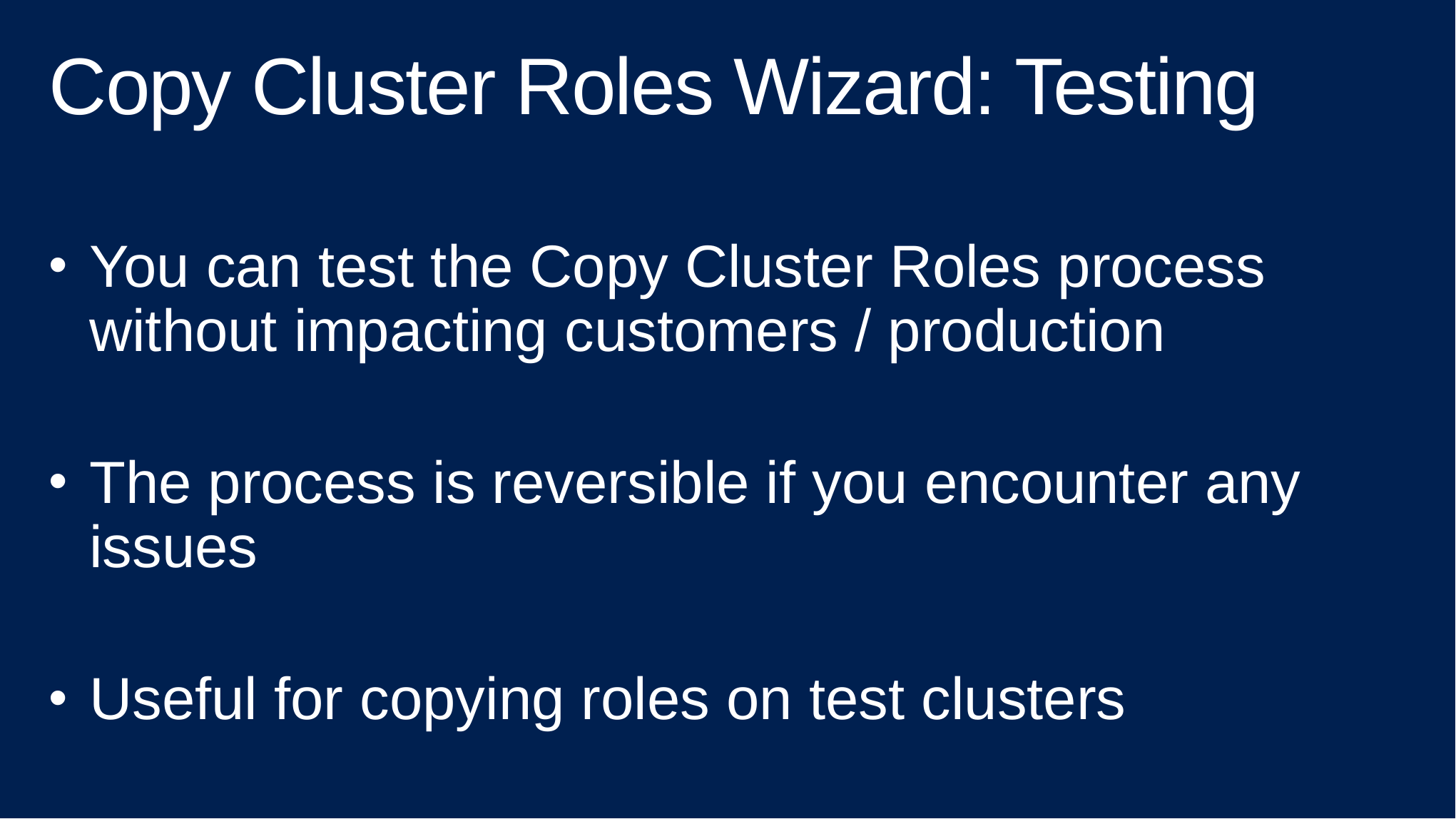

# Copy Cluster Roles Wizard: Testing

You can test the Copy Cluster Roles process without impacting customers / production

The process is reversible if you encounter any issues

Useful for copying roles on test clusters